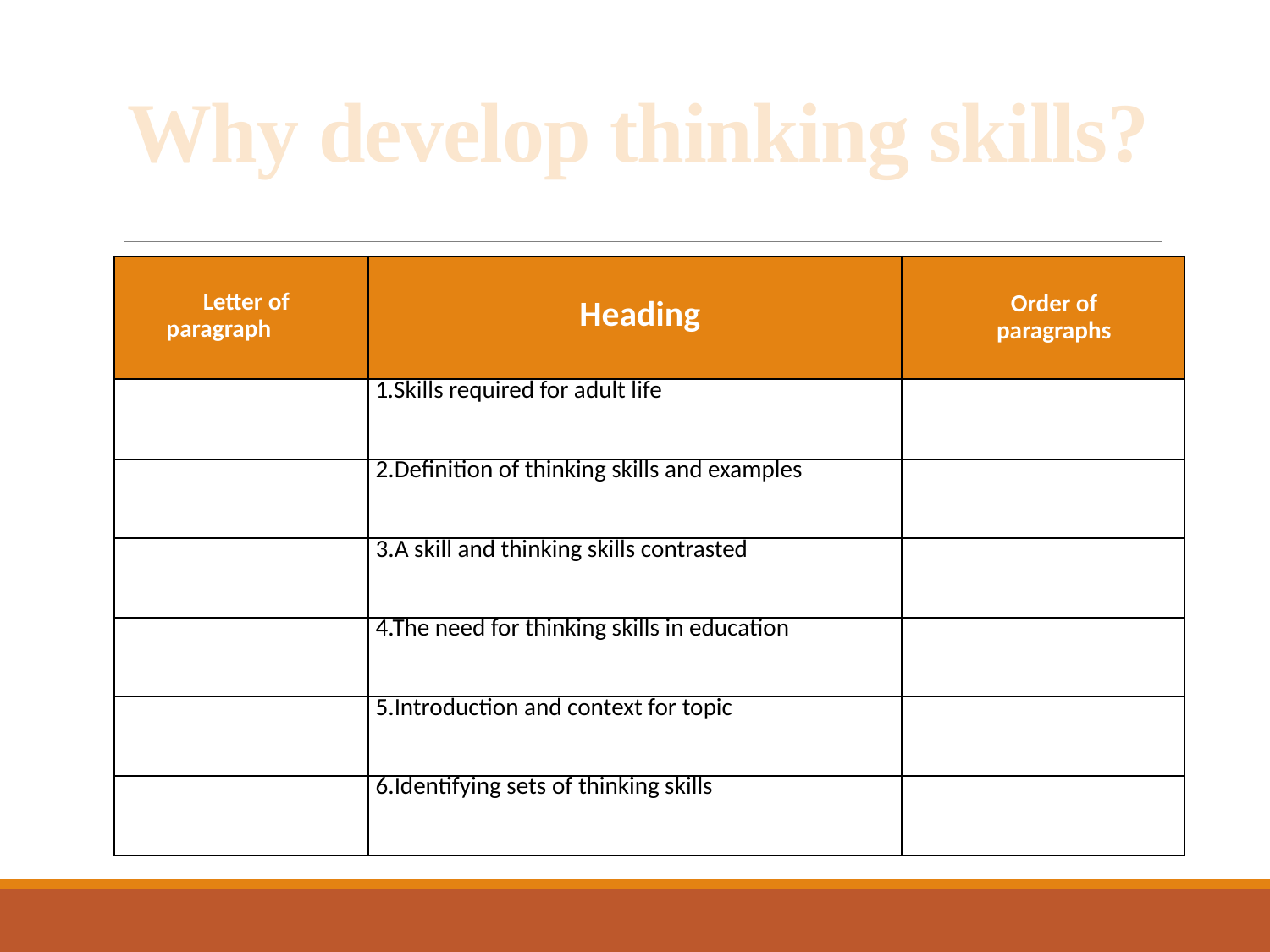

# Why develop thinking skills?
| Letter of paragraph | Heading | Order of paragraphs |
| --- | --- | --- |
|  | 1.Skills required for adult life |  |
|  | 2.Definition of thinking skills and examples |  |
|  | 3.A skill and thinking skills contrasted |  |
|  | 4.The need for thinking skills in education |  |
|  | 5.Introduction and context for topic |  |
|  | 6.Identifying sets of thinking skills |  |